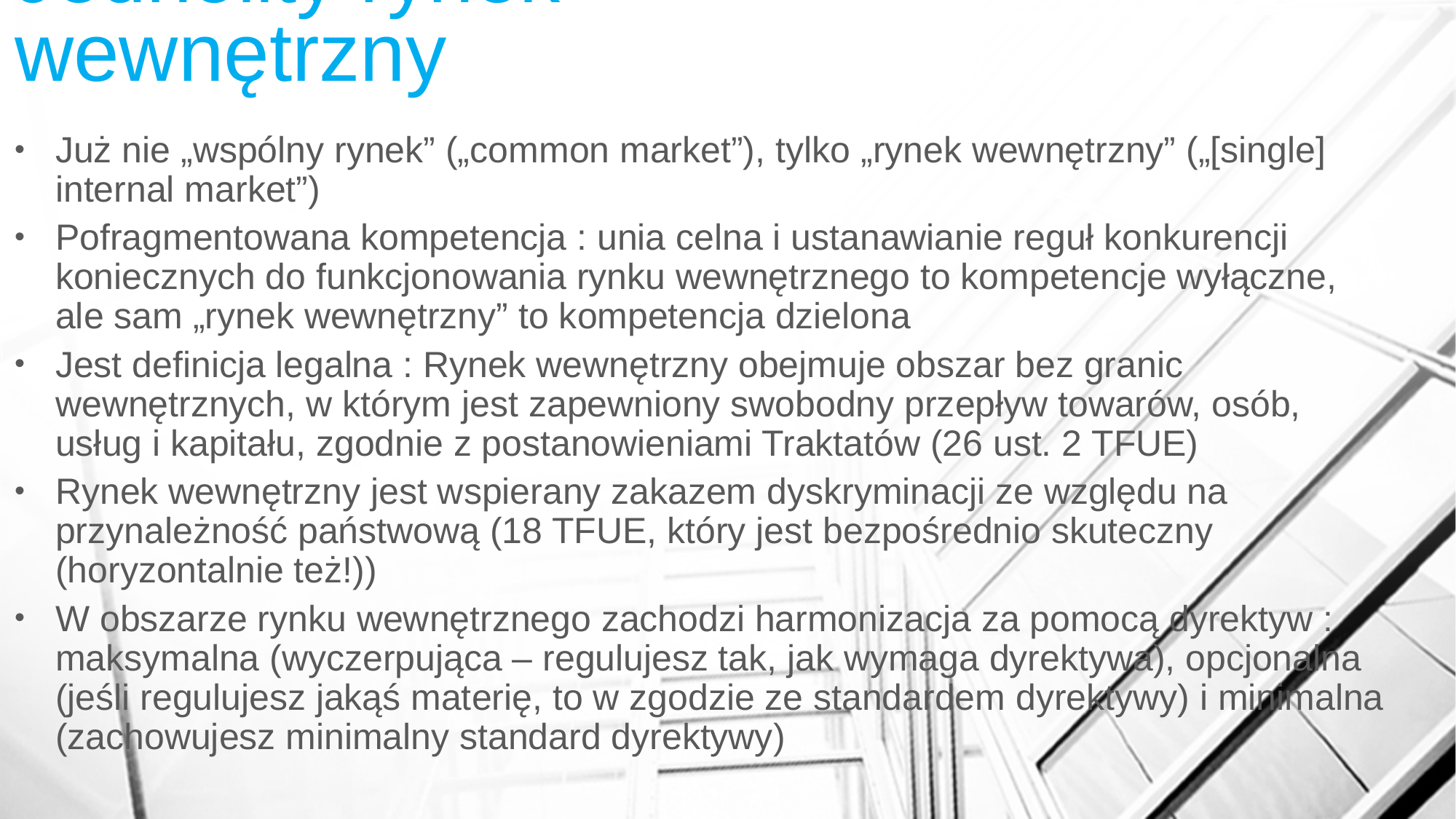

# Jednolity rynek wewnętrzny
Już nie „wspólny rynek” („common market”), tylko „rynek wewnętrzny” („[single] internal market”)
Pofragmentowana kompetencja : unia celna i ustanawianie reguł konkurencji koniecznych do funkcjonowania rynku wewnętrznego to kompetencje wyłączne, ale sam „rynek wewnętrzny” to kompetencja dzielona
Jest definicja legalna : Rynek wewnętrzny obejmuje obszar bez granic wewnętrznych, w którym jest zapewniony swobodny przepływ towarów, osób, usług i kapitału, zgodnie z postanowieniami Traktatów (26 ust. 2 TFUE)
Rynek wewnętrzny jest wspierany zakazem dyskryminacji ze względu na przynależność państwową (18 TFUE, który jest bezpośrednio skuteczny (horyzontalnie też!))
W obszarze rynku wewnętrznego zachodzi harmonizacja za pomocą dyrektyw : maksymalna (wyczerpująca – regulujesz tak, jak wymaga dyrektywa), opcjonalna (jeśli regulujesz jakąś materię, to w zgodzie ze standardem dyrektywy) i minimalna (zachowujesz minimalny standard dyrektywy)